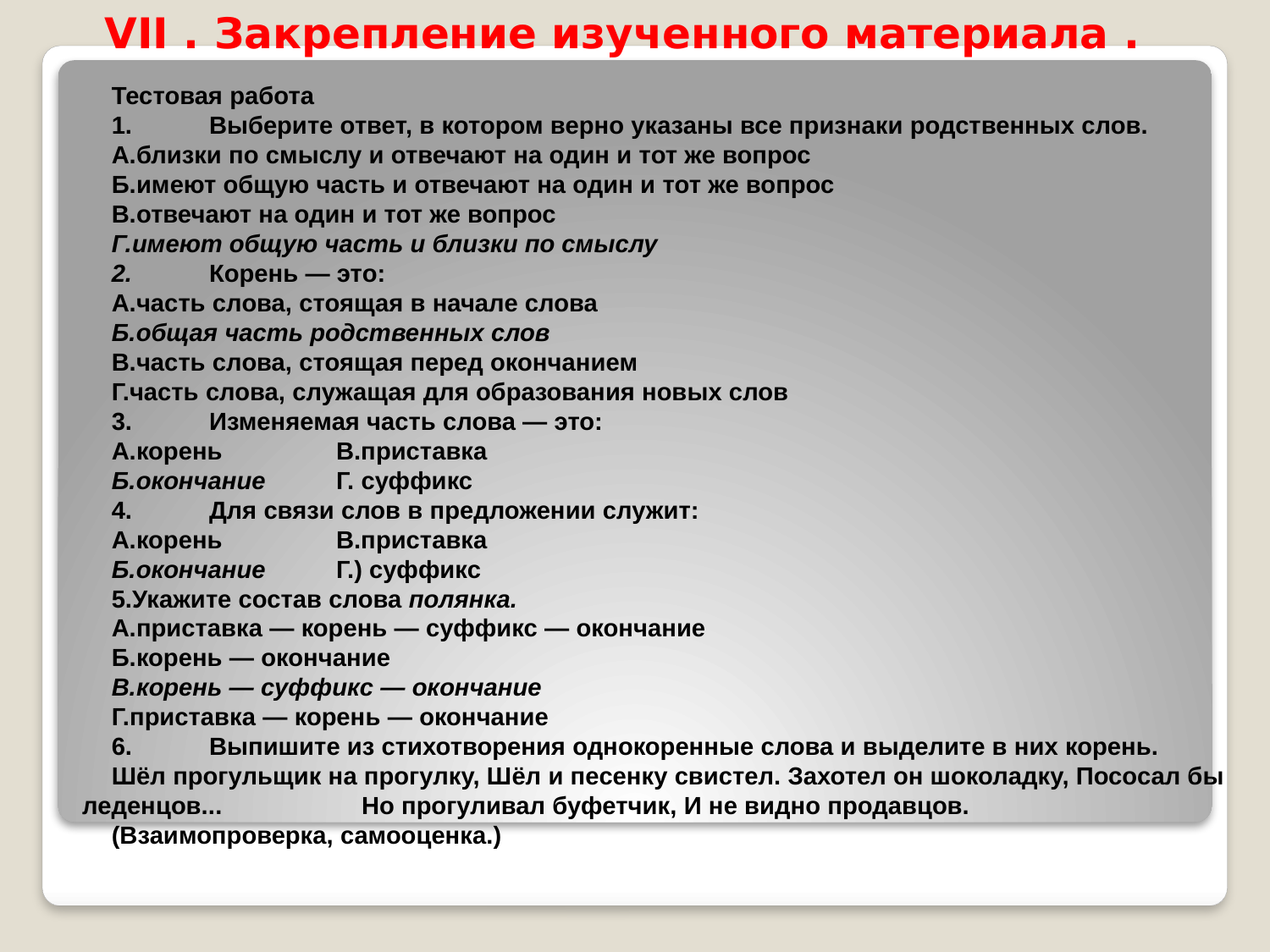

VII . Закрепление изученного материала .
Тестовая работа
1.	Выберите ответ, в котором верно указаны все признаки родственных слов.
А.близки по смыслу и отвечают на один и тот же вопрос
Б.имеют общую часть и отвечают на один и тот же вопрос
В.отвечают на один и тот же вопрос
Г.имеют общую часть и близки по смыслу
2.	Корень — это:
А.часть слова, стоящая в начале слова
Б.общая часть родственных слов
В.часть слова, стоящая перед окончанием
Г.часть слова, служащая для образования новых слов
3.	Изменяемая часть слова — это:
А.корень	В.приставка
Б.окончание	Г. суффикс
4.	Для связи слов в предложении служит:
А.корень	В.приставка
Б.окончание	Г.) суффикс
5.Укажите состав слова полянка.
А.приставка — корень — суффикс — окончание
Б.корень — окончание
В.корень — суффикс — окончание
Г.приставка — корень — окончание
6.	Выпишите из стихотворения однокоренные слова и выделите в них корень.
Шёл прогульщик на прогулку, Шёл и песенку свистел. Захотел он шоколадку, Пососал бы леденцов...                    Но прогуливал буфетчик, И не видно продавцов.
(Взаимопроверка, самооценка.)